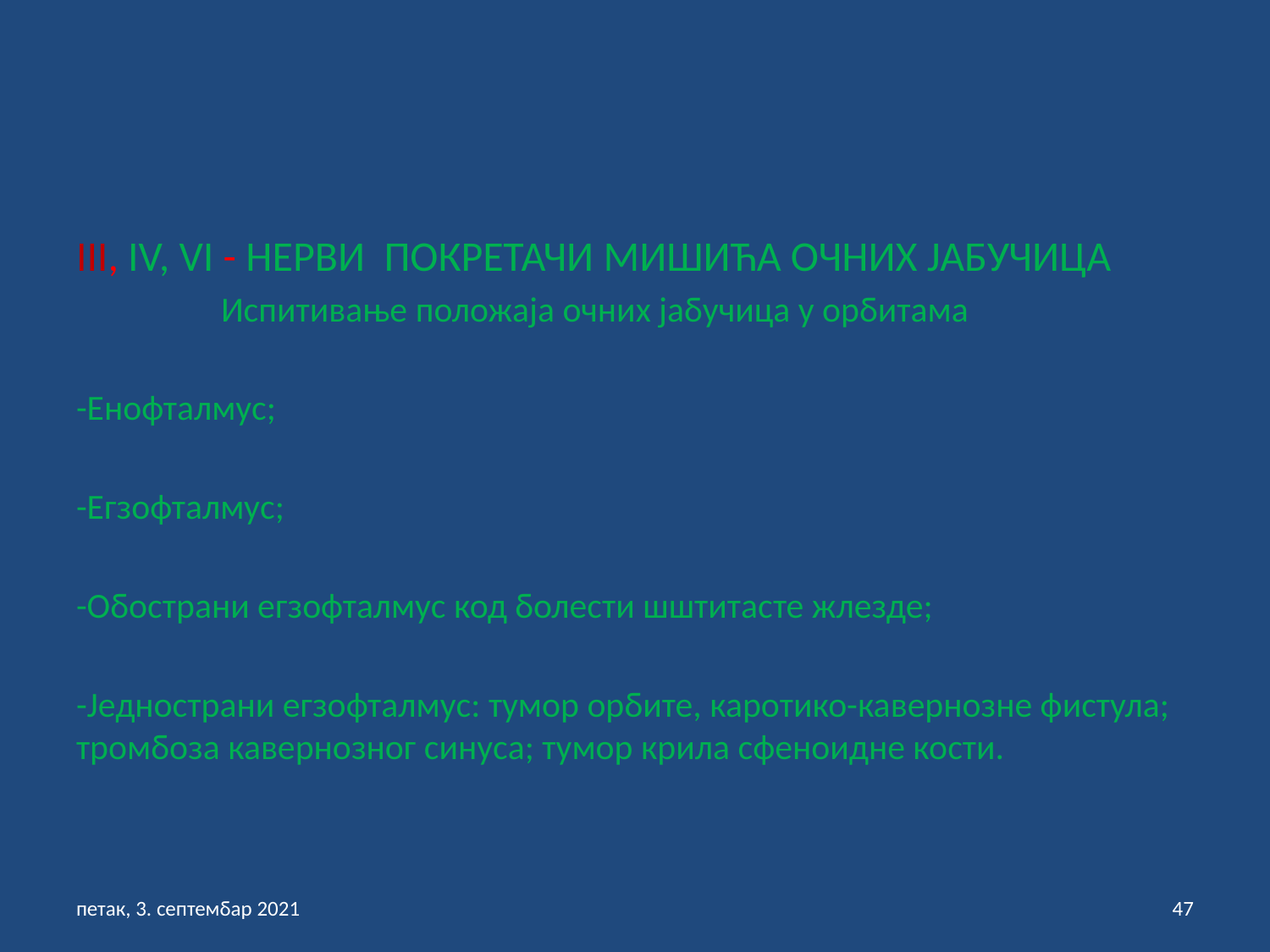

III, IV, VI - НЕРВИ  ПОКРЕТАЧИ МИШИЋА ОЧНИХ ЈАБУЧИЦА
                  Испитивање положаја очних јабучица у орбитама

-Енофталмус;

-Егзофталмус;

-Обострани егзофталмус код болести шштитасте жлезде;

-Једнострани егзофталмус: тумор орбите, каротико-кавернозне фистула; тромбоза кавернозног синуса; тумор крила сфеноидне кости.
петак, 3. септембар 2021
47